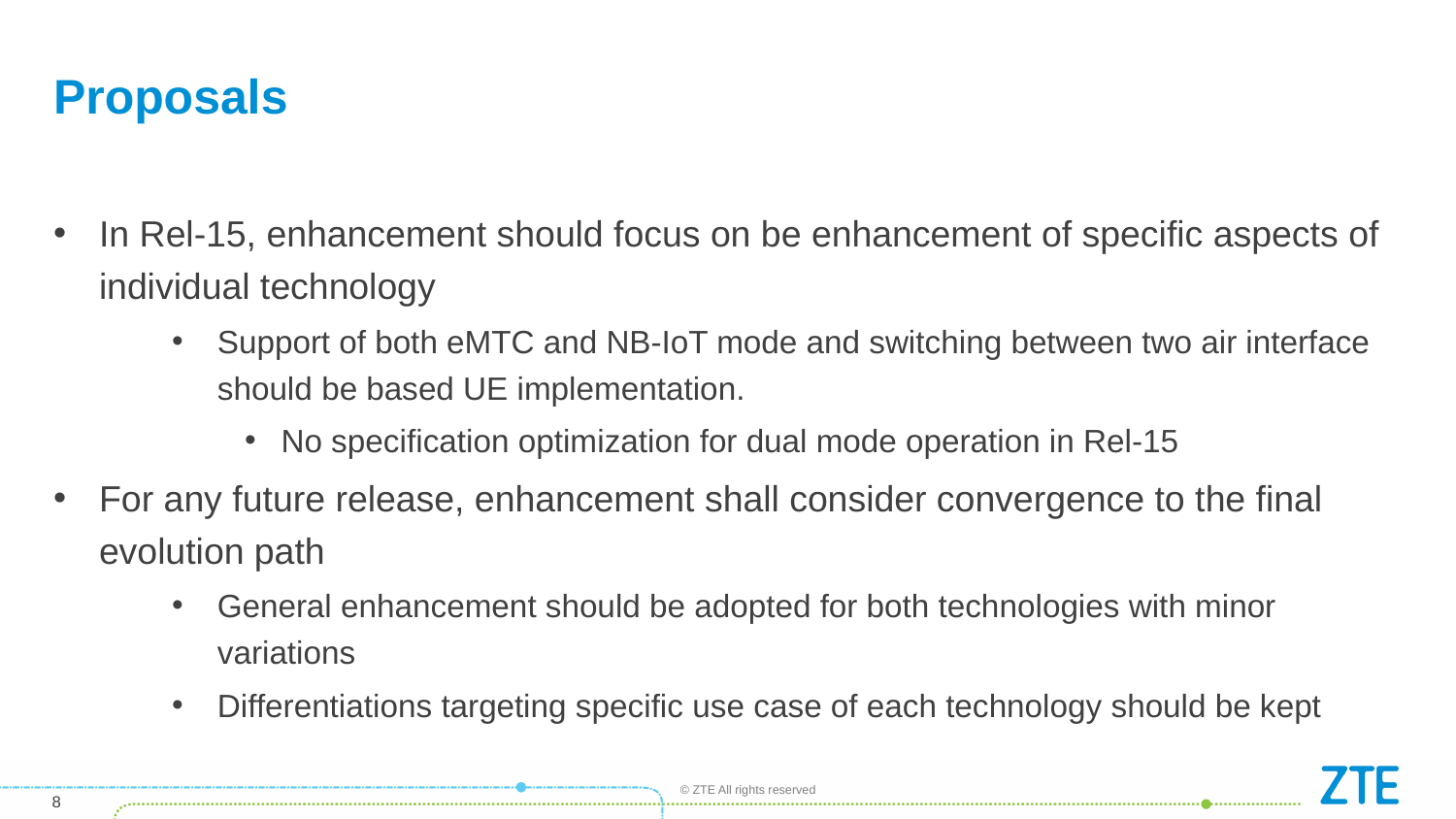

# Proposals
In Rel-15, enhancement should focus on be enhancement of specific aspects of individual technology
Support of both eMTC and NB-IoT mode and switching between two air interface should be based UE implementation.
No specification optimization for dual mode operation in Rel-15
For any future release, enhancement shall consider convergence to the final evolution path
General enhancement should be adopted for both technologies with minor variations
Differentiations targeting specific use case of each technology should be kept